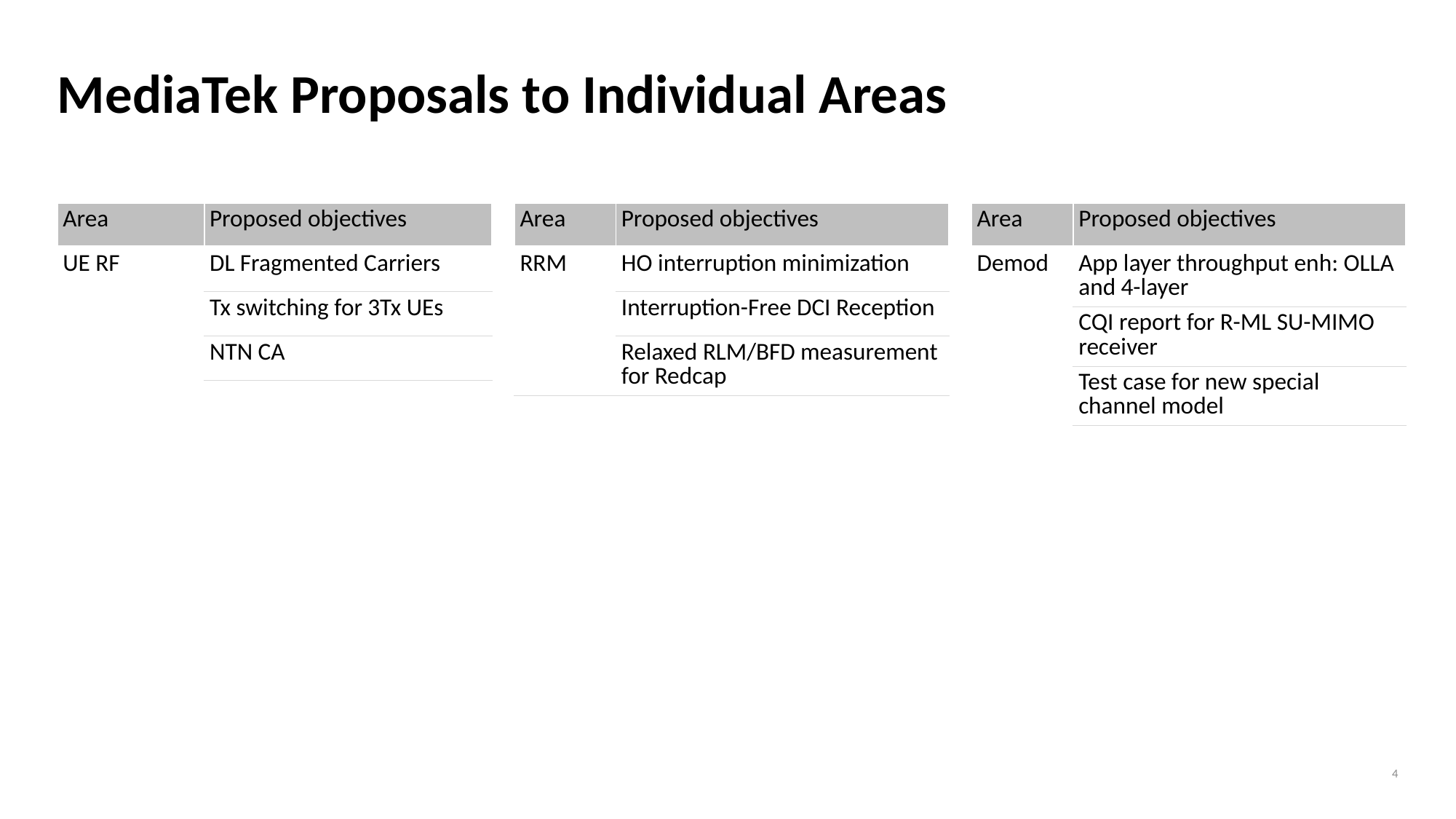

# MediaTek Proposals to Individual Areas
| Area | Proposed objectives |
| --- | --- |
| UE RF | DL Fragmented Carriers |
|  | Tx switching for 3Tx UEs |
|  | NTN CA |
| Area | Proposed objectives |
| --- | --- |
| RRM | HO interruption minimization |
|  | Interruption-Free DCI Reception |
|  | Relaxed RLM/BFD measurement for Redcap |
| Area | Proposed objectives |
| --- | --- |
| Demod | App layer throughput enh: OLLA and 4-layer |
|  | CQI report for R-ML SU-MIMO receiver |
|  | Test case for new special channel model |
4